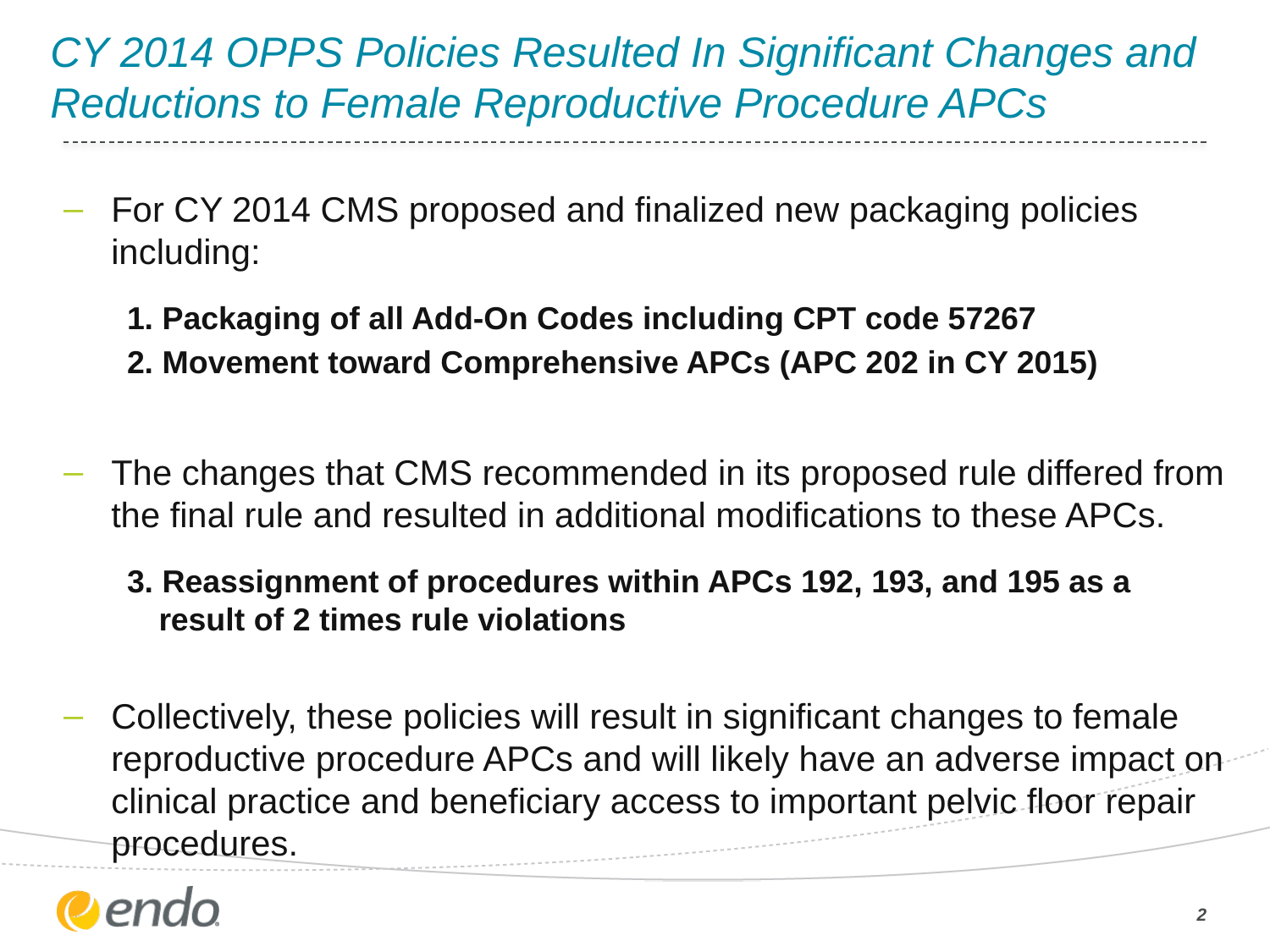

# CY 2014 OPPS Policies Resulted In Significant Changes and Reductions to Female Reproductive Procedure APCs
For CY 2014 CMS proposed and finalized new packaging policies including:

1. Packaging of all Add-On Codes including CPT code 57267
2. Movement toward Comprehensive APCs (APC 202 in CY 2015)

The changes that CMS recommended in its proposed rule differed from the final rule and resulted in additional modifications to these APCs.

3. Reassignment of procedures within APCs 192, 193, and 195 as a  result of 2 times rule violations

Collectively, these policies will result in significant changes to female reproductive procedure APCs and will likely have an adverse impact on clinical practice and beneficiary access to important pelvic floor repair procedures.
2